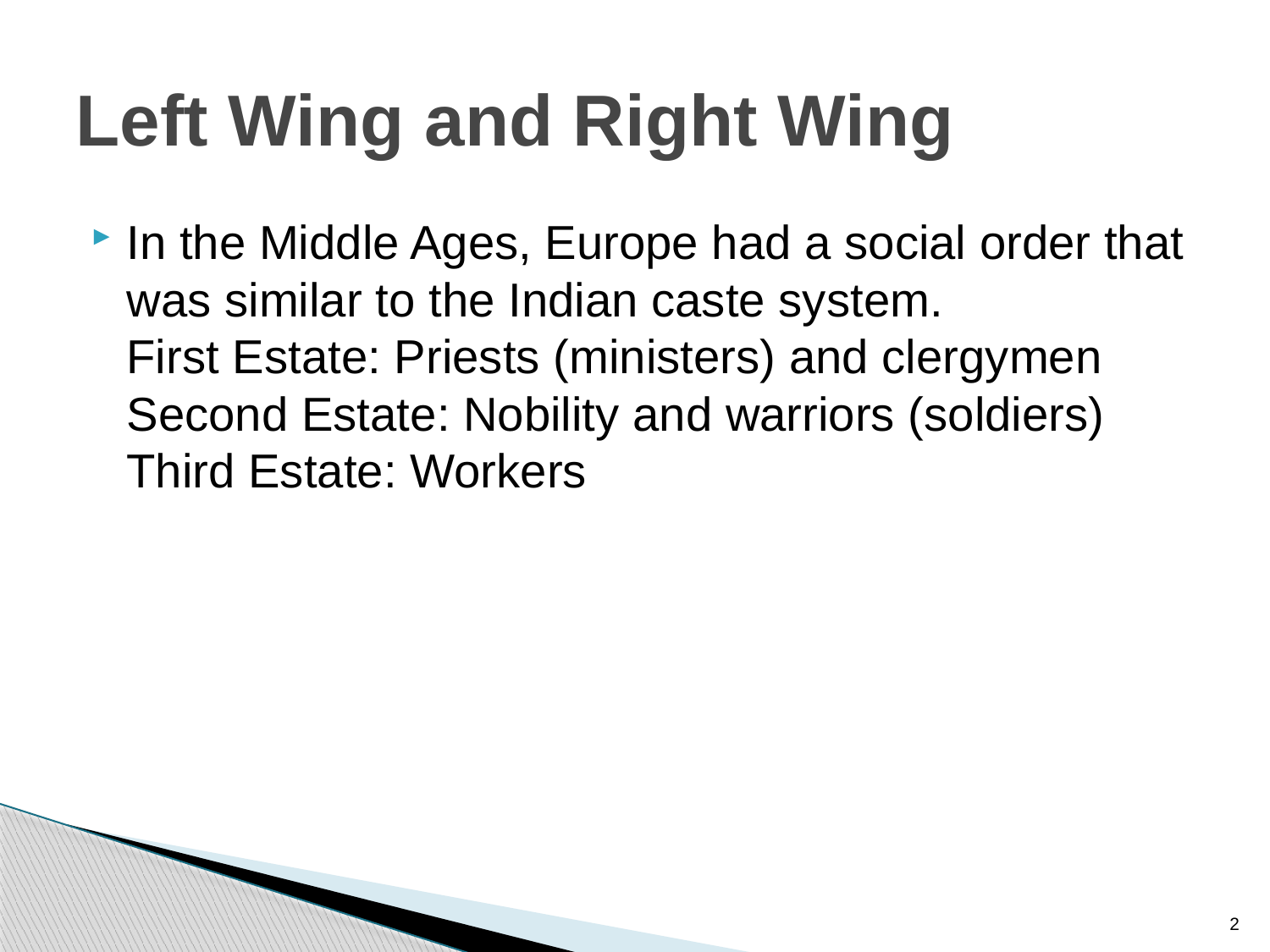

# Left Wing and Right Wing
In the Middle Ages, Europe had a social order that was similar to the Indian caste system. 
First Estate: Priests (ministers) and clergymen
Second Estate: Nobility and warriors (soldiers)
Third Estate: Workers
2